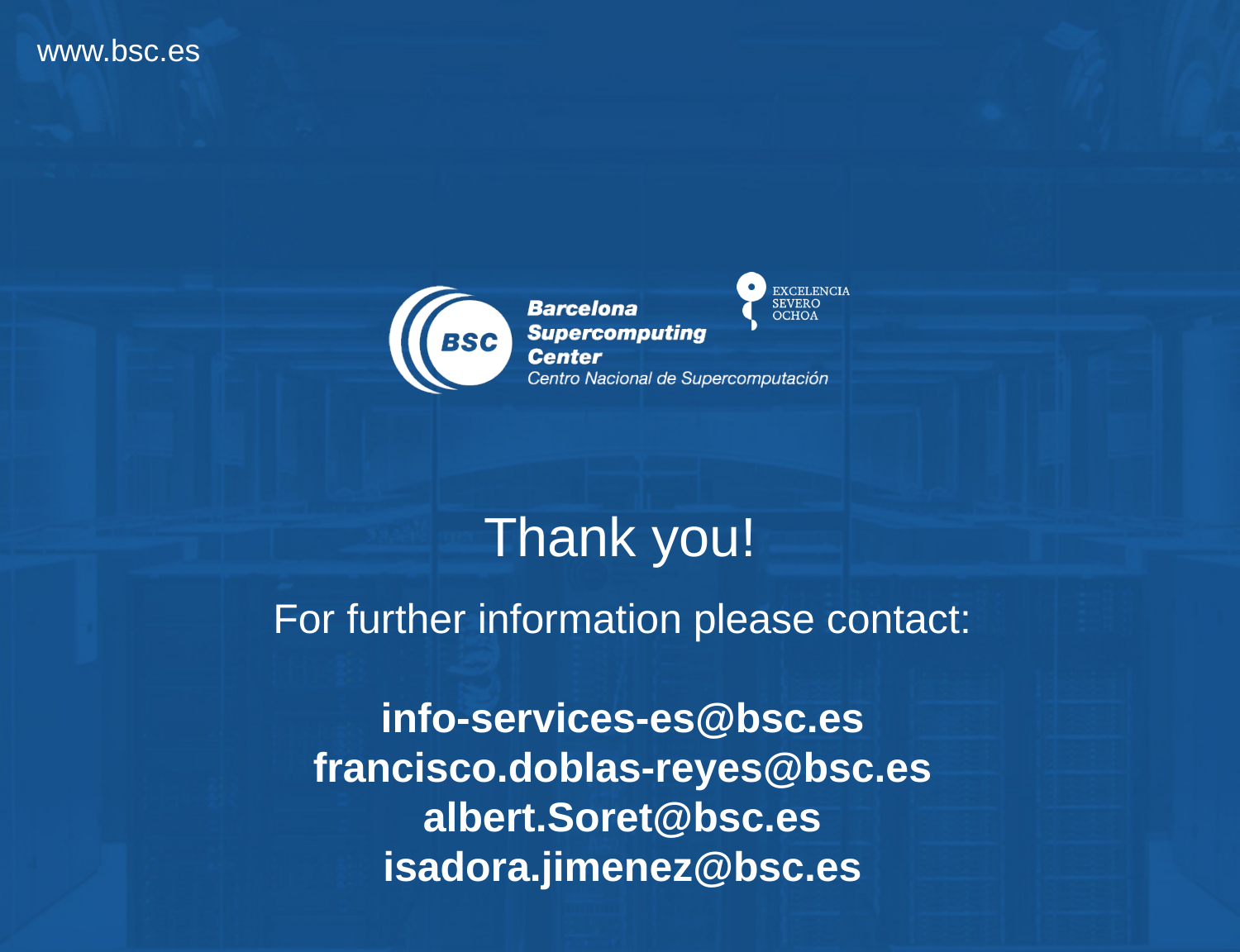

Thank you!

For further information please contact:

info-services-es@bsc.es
francisco.doblas-reyes@bsc.es
albert.Soret@bsc.es
isadora.jimenez@bsc.es